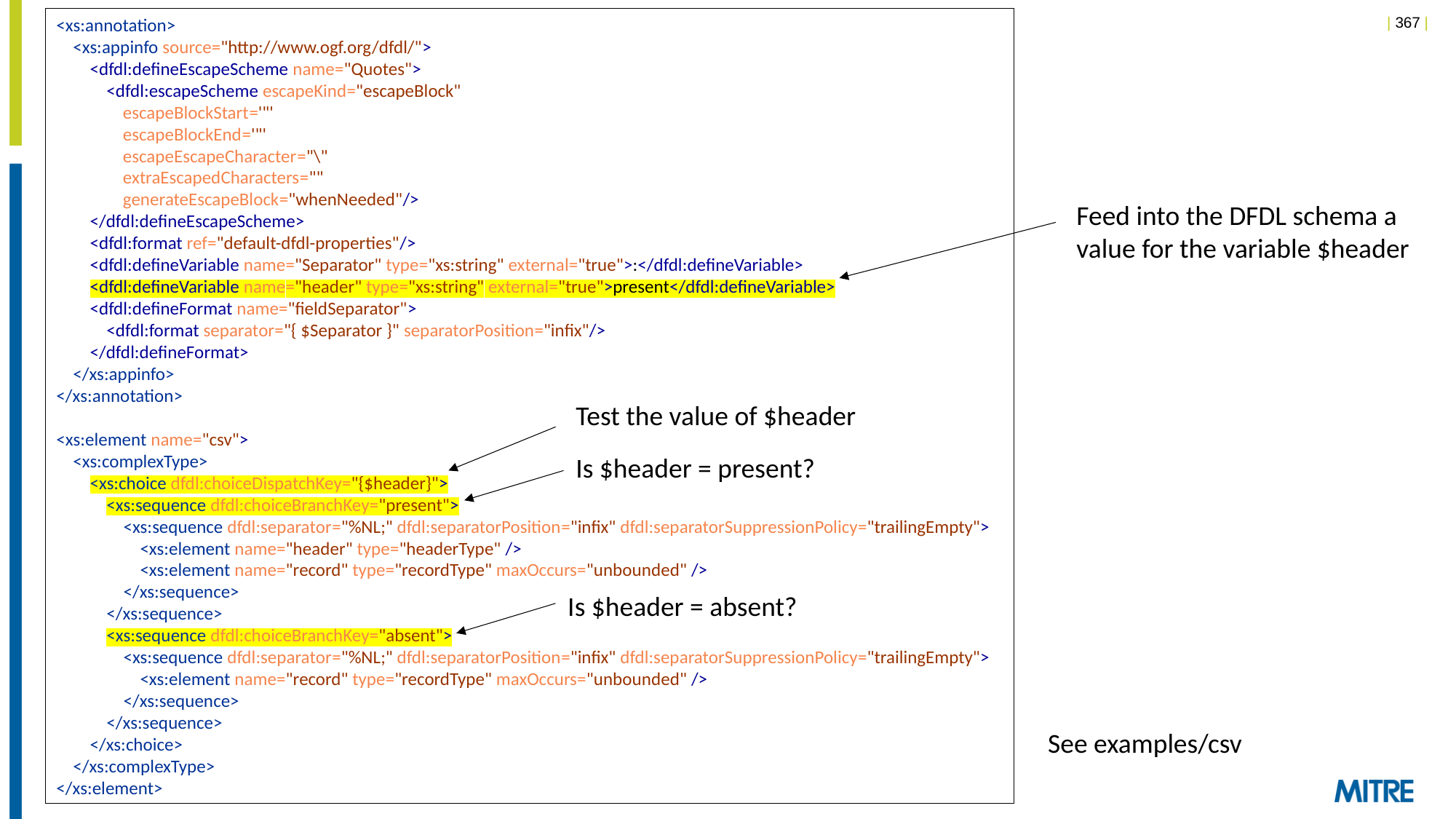

<xs:annotation>
    <xs:appinfo source="http://www.ogf.org/dfdl/">
        <dfdl:defineEscapeScheme name="Quotes">
            <dfdl:escapeScheme escapeKind="escapeBlock"
                escapeBlockStart='"'
                escapeBlockEnd='"'
                escapeEscapeCharacter="\"
                extraEscapedCharacters=""
                generateEscapeBlock="whenNeeded"/>
        </dfdl:defineEscapeScheme>
        <dfdl:format ref="default-dfdl-properties"/>
        <dfdl:defineVariable name="Separator" type="xs:string" external="true">:</dfdl:defineVariable>
        <dfdl:defineVariable name="header" type="xs:string" external="true">present</dfdl:defineVariable>
        <dfdl:defineFormat name="fieldSeparator">
            <dfdl:format separator="{ $Separator }" separatorPosition="infix"/>
        </dfdl:defineFormat>
    </xs:appinfo>
</xs:annotation>
<xs:element name="csv">
    <xs:complexType>
        <xs:choice dfdl:choiceDispatchKey="{$header}">
            <xs:sequence dfdl:choiceBranchKey="present">
                <xs:sequence dfdl:separator="%NL;" dfdl:separatorPosition="infix" dfdl:separatorSuppressionPolicy="trailingEmpty">
                    <xs:element name="header" type="headerType" />
                    <xs:element name="record" type="recordType" maxOccurs="unbounded" />
                </xs:sequence>
            </xs:sequence>
            <xs:sequence dfdl:choiceBranchKey="absent">
                <xs:sequence dfdl:separator="%NL;" dfdl:separatorPosition="infix" dfdl:separatorSuppressionPolicy="trailingEmpty">
                    <xs:element name="record" type="recordType" maxOccurs="unbounded" />
                </xs:sequence>
            </xs:sequence>
        </xs:choice>
    </xs:complexType>
</xs:element>
Feed into the DFDL schema a value for the variable $header
Test the value of $header
Is $header = present?
Is $header = absent?
See examples/csv